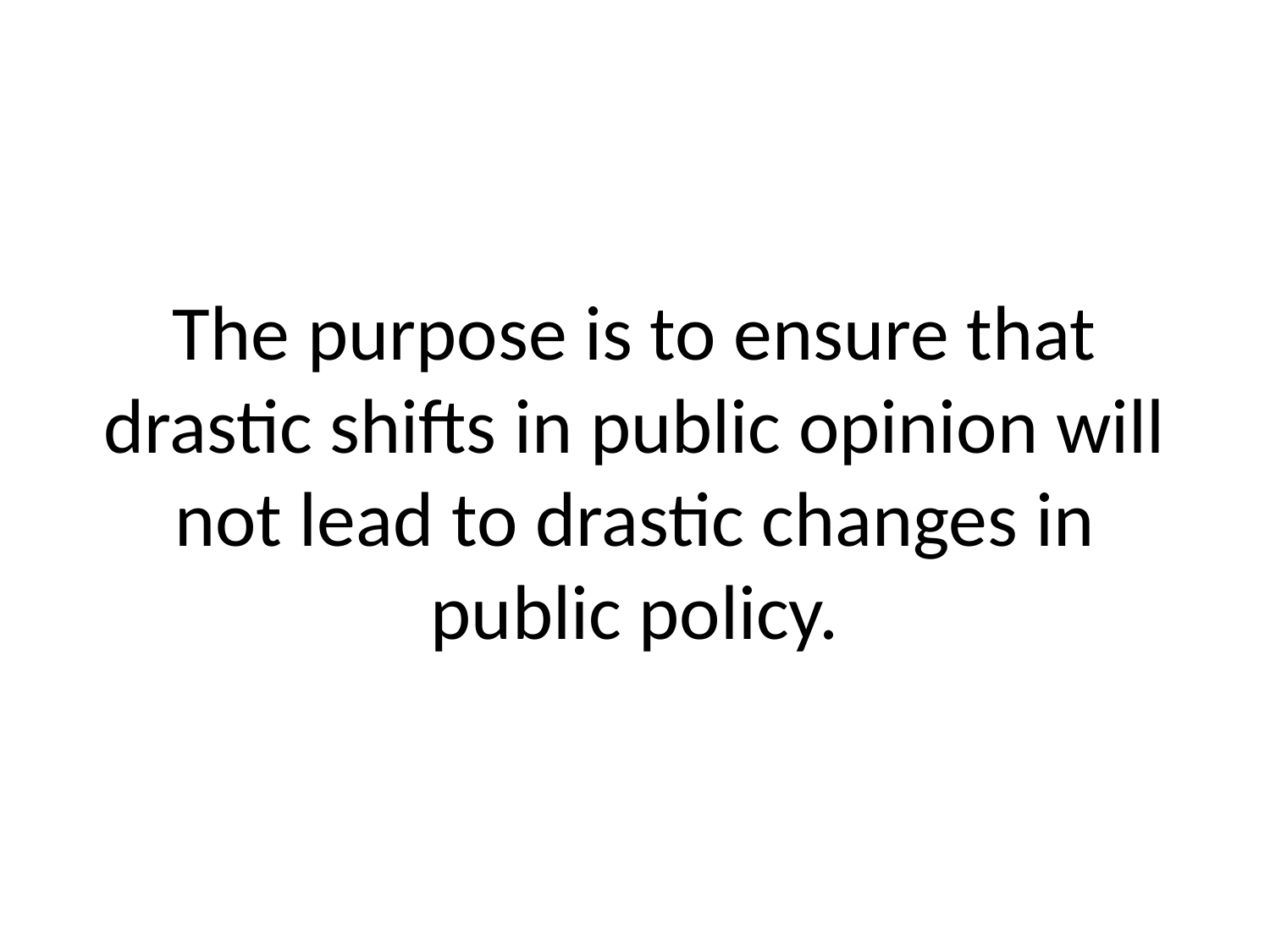

# The purpose is to ensure that drastic shifts in public opinion will not lead to drastic changes in public policy.